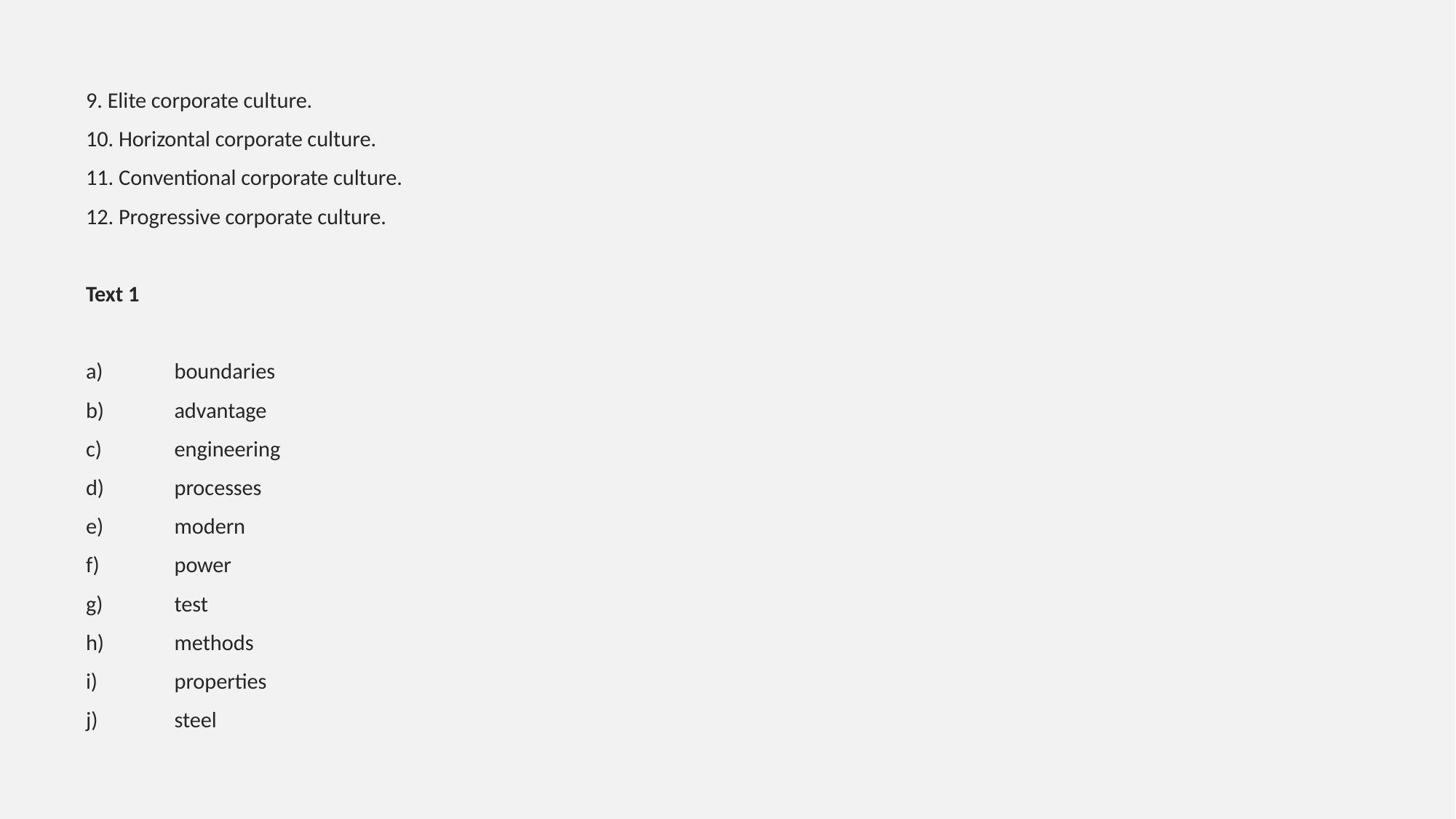

9. Elite corporate culture.
10. Horizontal corporate culture.
11. Conventional corporate culture.
12. Progressive corporate culture.

Text 1

a)	boundaries
b)	advantage
c)	engineering
d)	processes
e)	modern
f)	power
g)	test
h)	methods
i)	properties
j)	steel